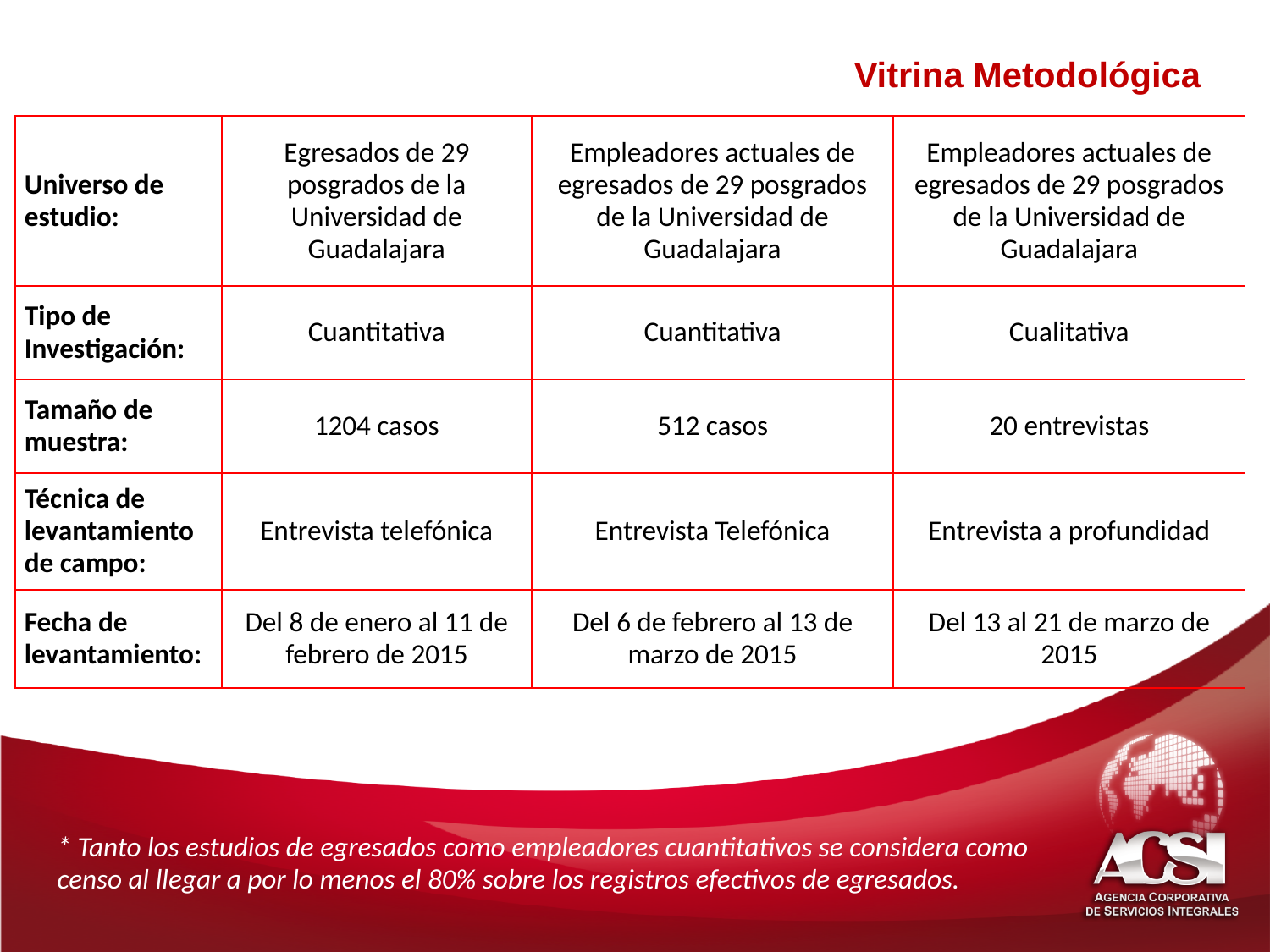

Vitrina Metodológica
| Universo de estudio: | Egresados de 29 posgrados de la Universidad de Guadalajara | Empleadores actuales de egresados de 29 posgrados de la Universidad de Guadalajara | Empleadores actuales de egresados de 29 posgrados de la Universidad de Guadalajara |
| --- | --- | --- | --- |
| Tipo de Investigación: | Cuantitativa | Cuantitativa | Cualitativa |
| Tamaño de muestra: | 1204 casos | 512 casos | 20 entrevistas |
| Técnica de levantamiento de campo: | Entrevista telefónica | Entrevista Telefónica | Entrevista a profundidad |
| Fecha de levantamiento: | Del 8 de enero al 11 de febrero de 2015 | Del 6 de febrero al 13 de marzo de 2015 | Del 13 al 21 de marzo de 2015 |
* Tanto los estudios de egresados como empleadores cuantitativos se considera como censo al llegar a por lo menos el 80% sobre los registros efectivos de egresados.